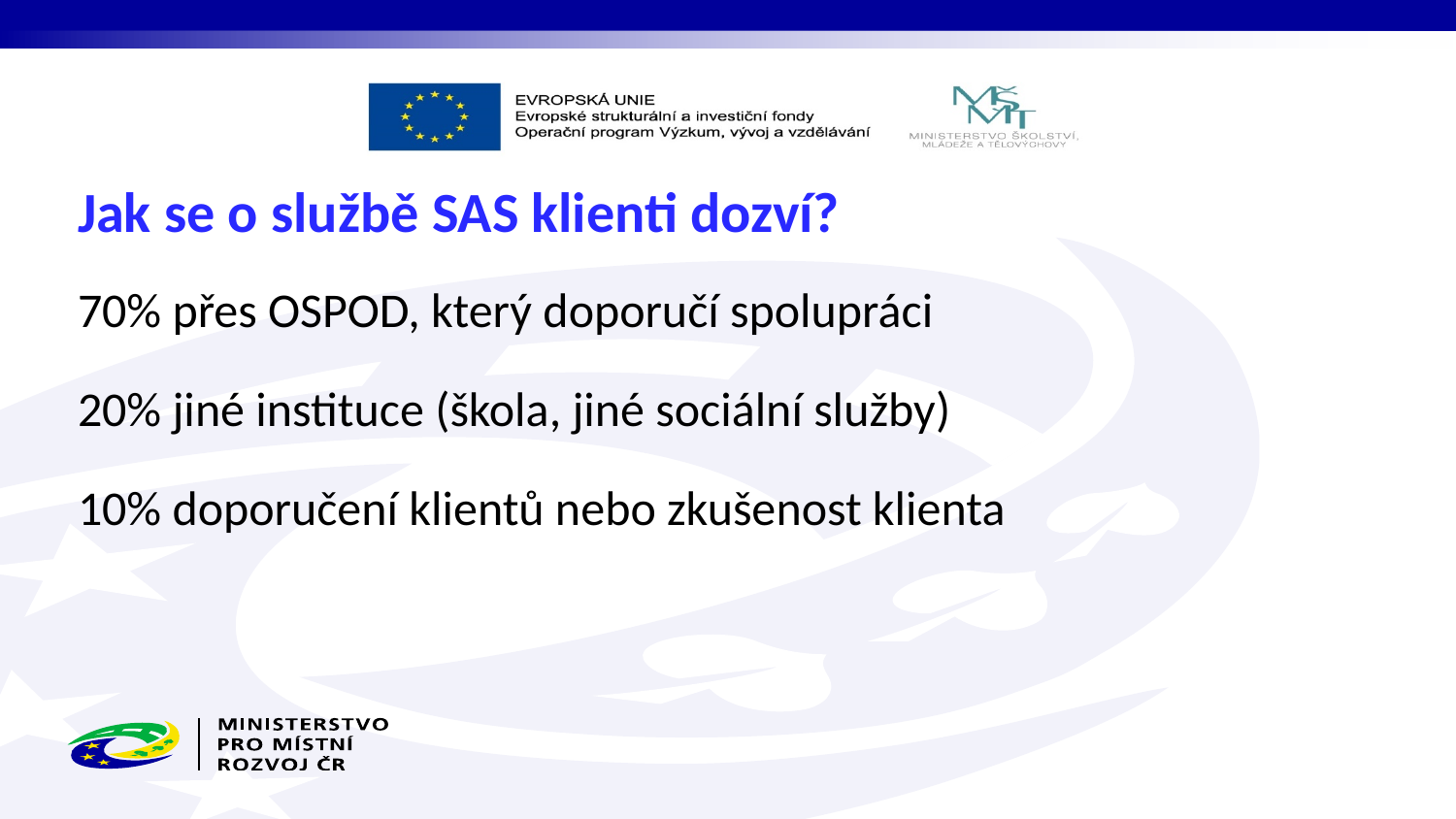

# Jak se o službě SAS klienti dozví?
70% přes OSPOD, který doporučí spolupráci
20% jiné instituce (škola, jiné sociální služby)
10% doporučení klientů nebo zkušenost klienta